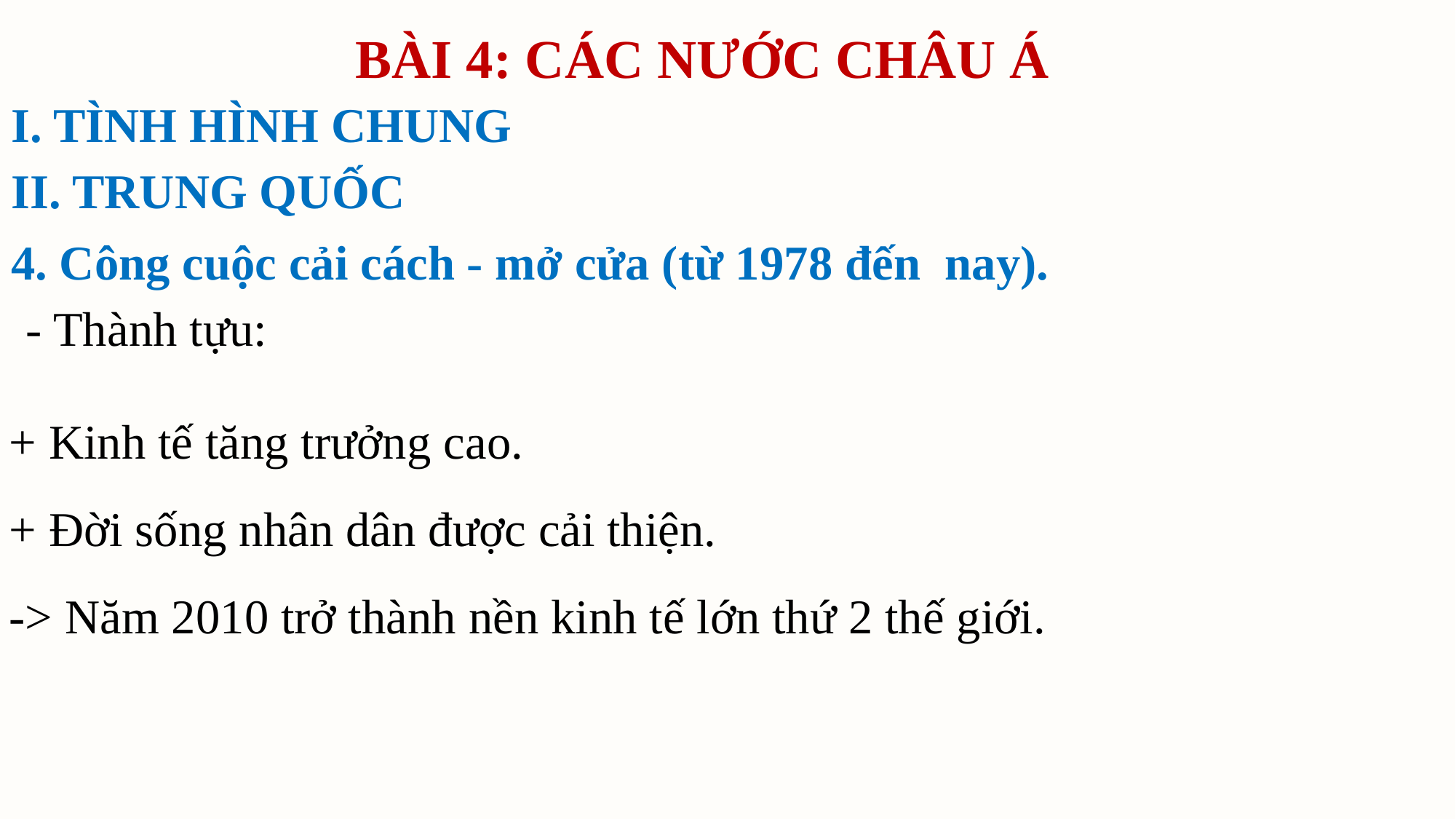

BÀI 4: CÁC NƯỚC CHÂU Á
I. TÌNH HÌNH CHUNG
II. TRUNG QUỐC
4. Công cuộc cải cách - mở cửa (từ 1978 đến  nay).
- Thành tựu:
+ Kinh tế tăng trưởng cao.
+ Đời sống nhân dân được cải thiện.
-> Năm 2010 trở thành nền kinh tế lớn thứ 2 thế giới.